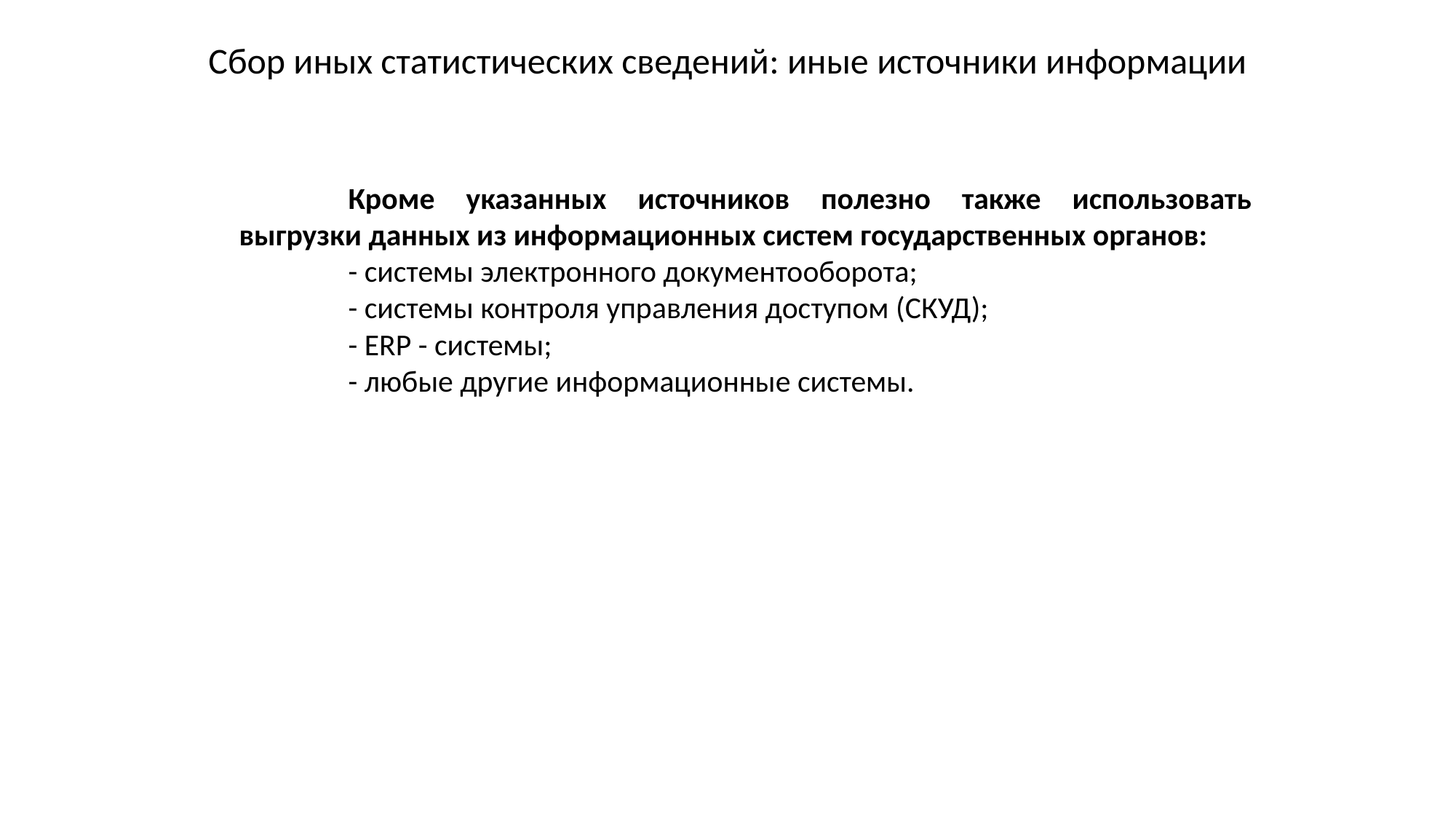

Cбор иных статистических сведений: иные источники информации
	Кроме указанных источников полезно также использовать выгрузки данных из информационных систем государственных органов:
	- системы электронного документооборота;
	- системы контроля управления доступом (СКУД);
	- ERP - системы;
	- любые другие информационные системы.